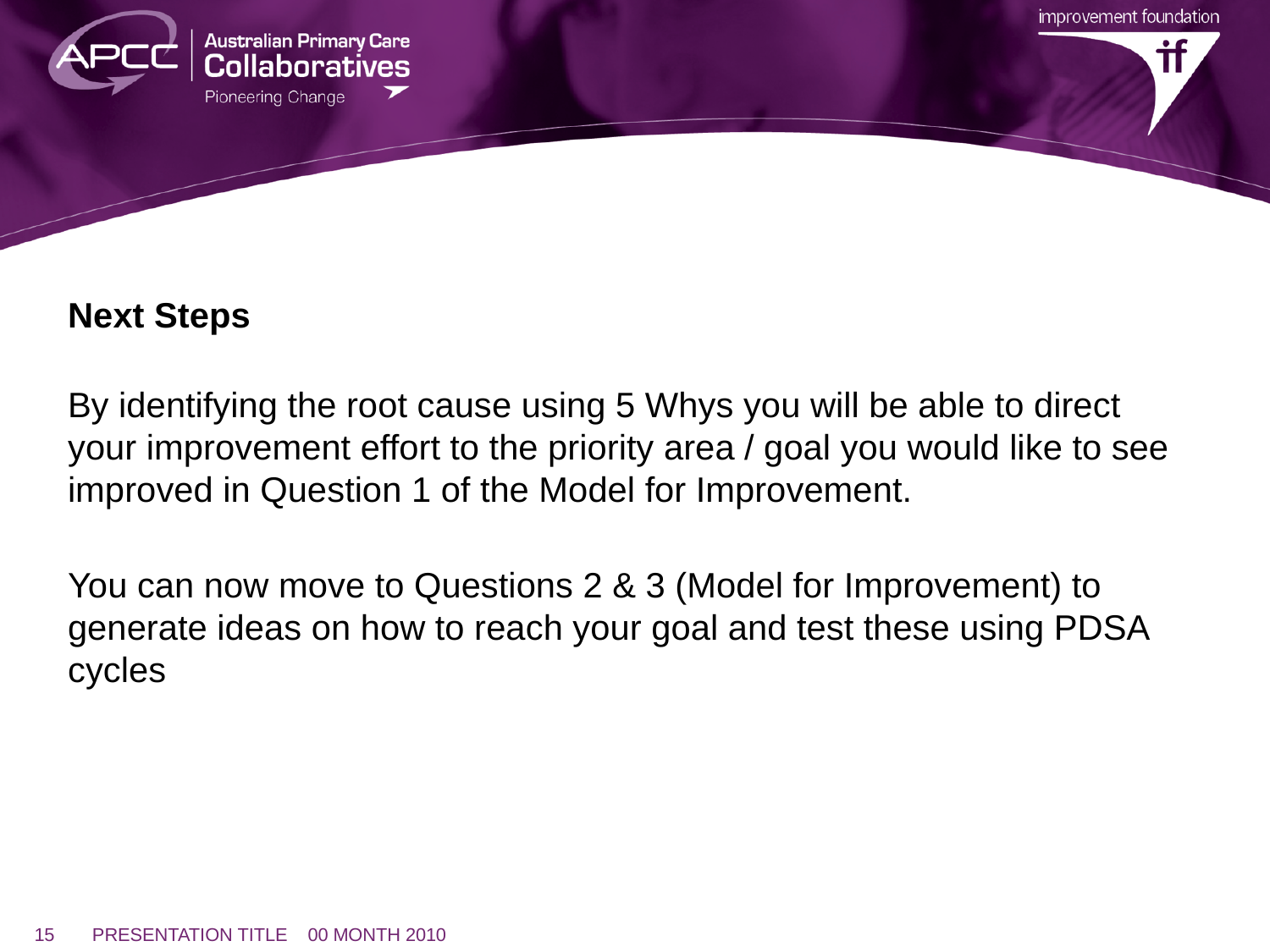

Next Steps
By identifying the root cause using 5 Whys you will be able to direct your improvement effort to the priority area / goal you would like to see improved in Question 1 of the Model for Improvement.

You can now move to Questions 2 & 3 (Model for Improvement) to generate ideas on how to reach your goal and test these using PDSA cycles
15
PRESENTATION TITLE    00 MONTH 2010